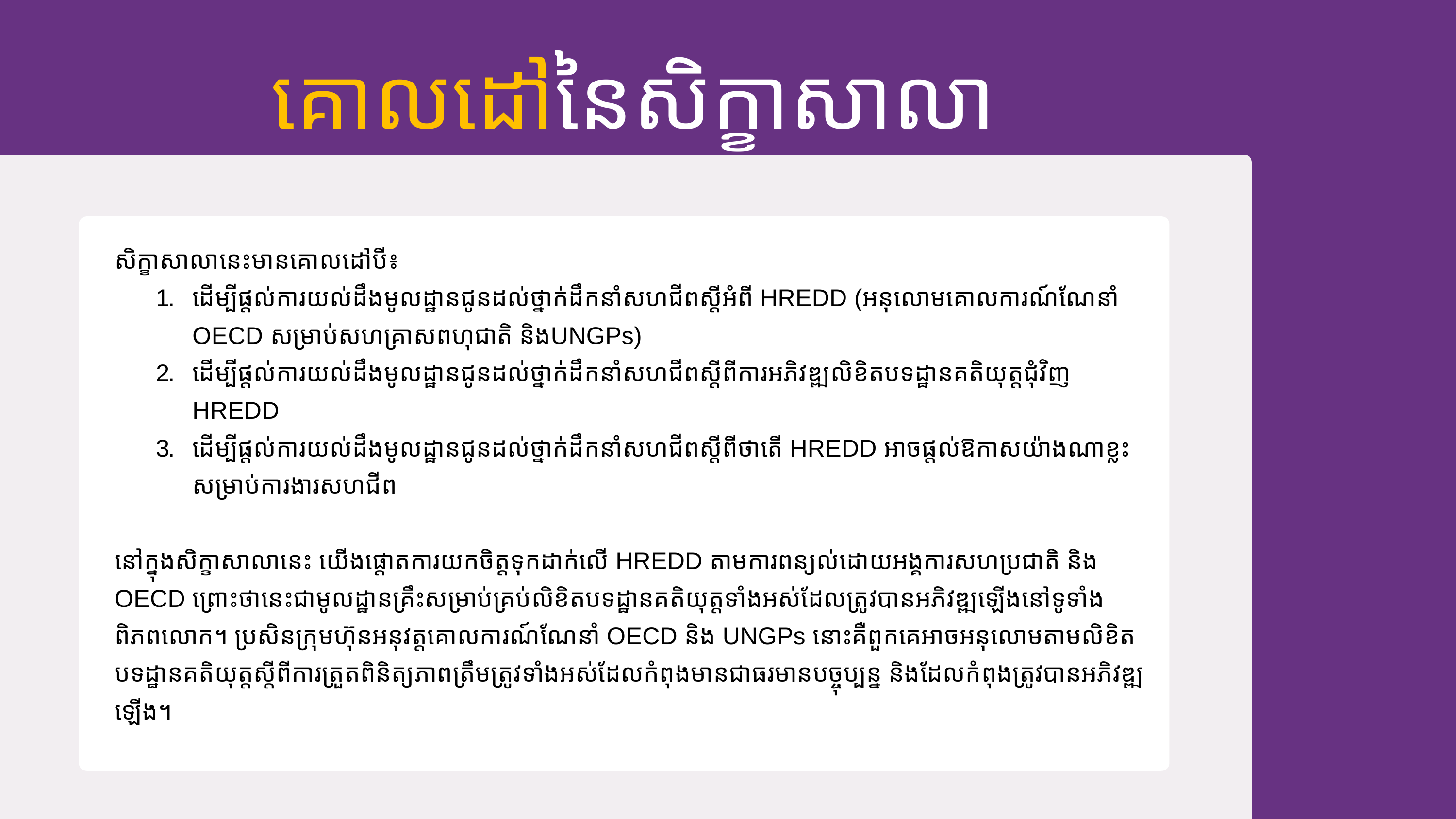

គោលដៅនៃសិក្ខាសាលា

សិក្ខាសាលានេះមានគោលដៅបី៖
ដើម្បីផ្ដល់ការយល់ដឹងមូលដ្ឋានជូនដល់ថ្នាក់ដឹកនាំសហជីពស្ដីអំពី HREDD (អនុលោមគោលការណ៍ណែនាំ OECD សម្រាប់សហគ្រាសពហុជាតិ និងUNGPs)
ដើម្បីផ្ដល់ការយល់ដឹងមូលដ្ឋានជូនដល់ថ្នាក់ដឹកនាំសហជីពស្ដីពីការអភិវឌ្ឍលិខិតបទដ្ឋានគតិយុត្តជុំវិញ HREDD
ដើម្បីផ្ដល់ការយល់ដឹងមូលដ្ឋានជូនដល់ថ្នាក់ដឹកនាំសហជីពស្ដីពីថាតើ HREDD អាចផ្ដល់ឱកាសយ៉ាងណាខ្លះសម្រាប់ការងារសហជីព

នៅក្នុងសិក្ខាសាលានេះ យើងផ្ដោតការយកចិត្តទុកដាក់លើ HREDD តាមការពន្យល់ដោយអង្គការសហប្រជាតិ និង OECD ព្រោះថានេះជាមូលដ្ឋានគ្រឹះសម្រាប់គ្រប់លិខិតបទដ្ឋានគតិយុត្តទាំងអស់ដែលត្រូវបានអភិវឌ្ឍឡើងនៅទូទាំងពិភពលោក។ ប្រសិនក្រុមហ៊ុនអនុវត្តគោលការណ៍ណែនាំ OECD និង UNGPs នោះគឺពួកគេអាចអនុលោមតាមលិខិតបទដ្ឋានគតិយុត្តស្ដីពីការត្រួតពិនិត្យភាពត្រឹមត្រូវទាំងអស់ដែលកំពុងមានជាធរមានបច្ចុប្បន្ន និងដែលកំពុងត្រូវបានអភិវឌ្ឍឡើង។